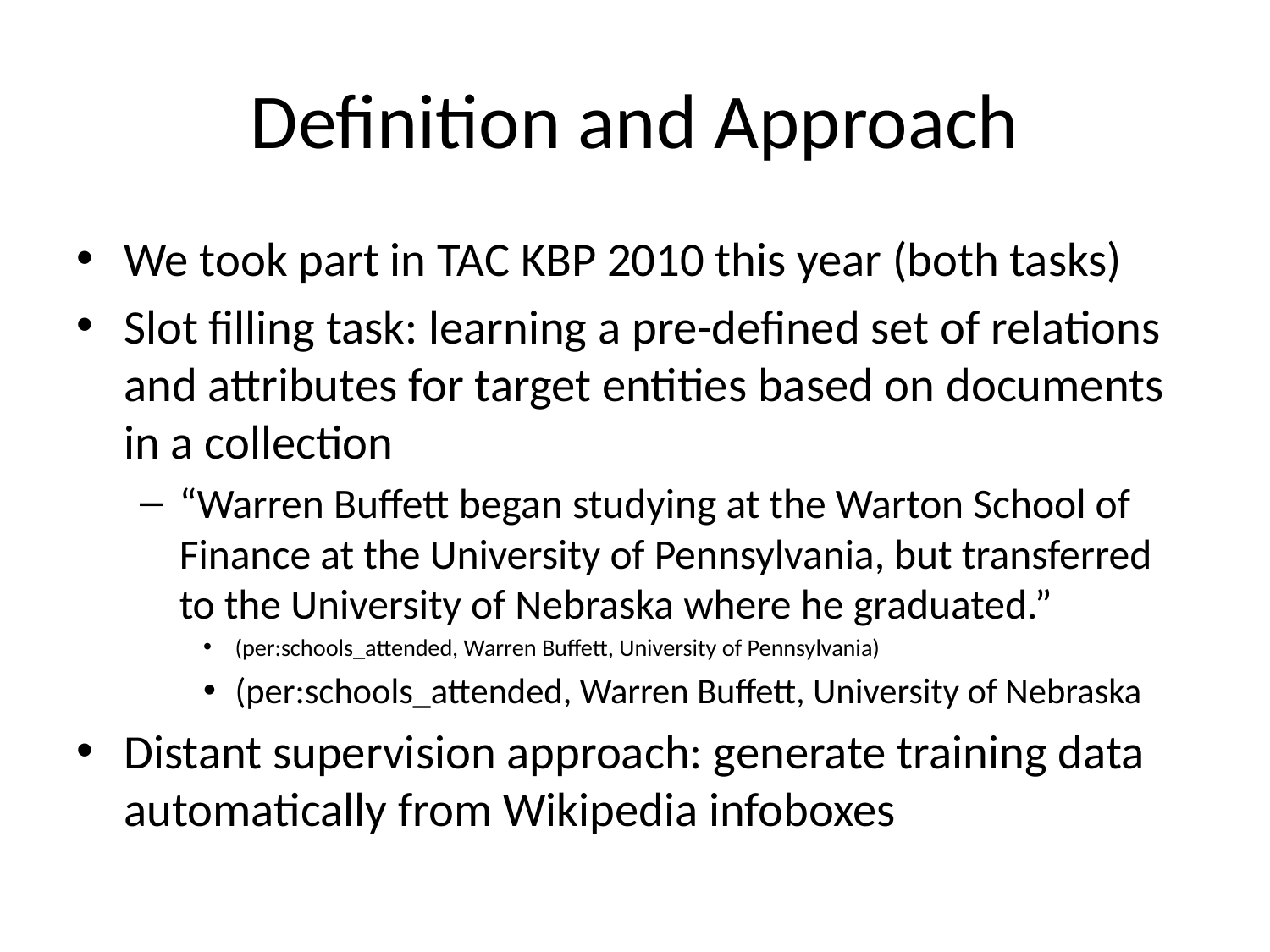

# Definition and Approach
We took part in TAC KBP 2010 this year (both tasks)
Slot filling task: learning a pre-defined set of relations and attributes for target entities based on documents in a collection
“Warren Buffett began studying at the Warton School of Finance at the University of Pennsylvania, but transferred to the University of Nebraska where he graduated.”
(per:schools_attended, Warren Buffett, University of Pennsylvania)
(per:schools_attended, Warren Buffett, University of Nebraska
Distant supervision approach: generate training data automatically from Wikipedia infoboxes